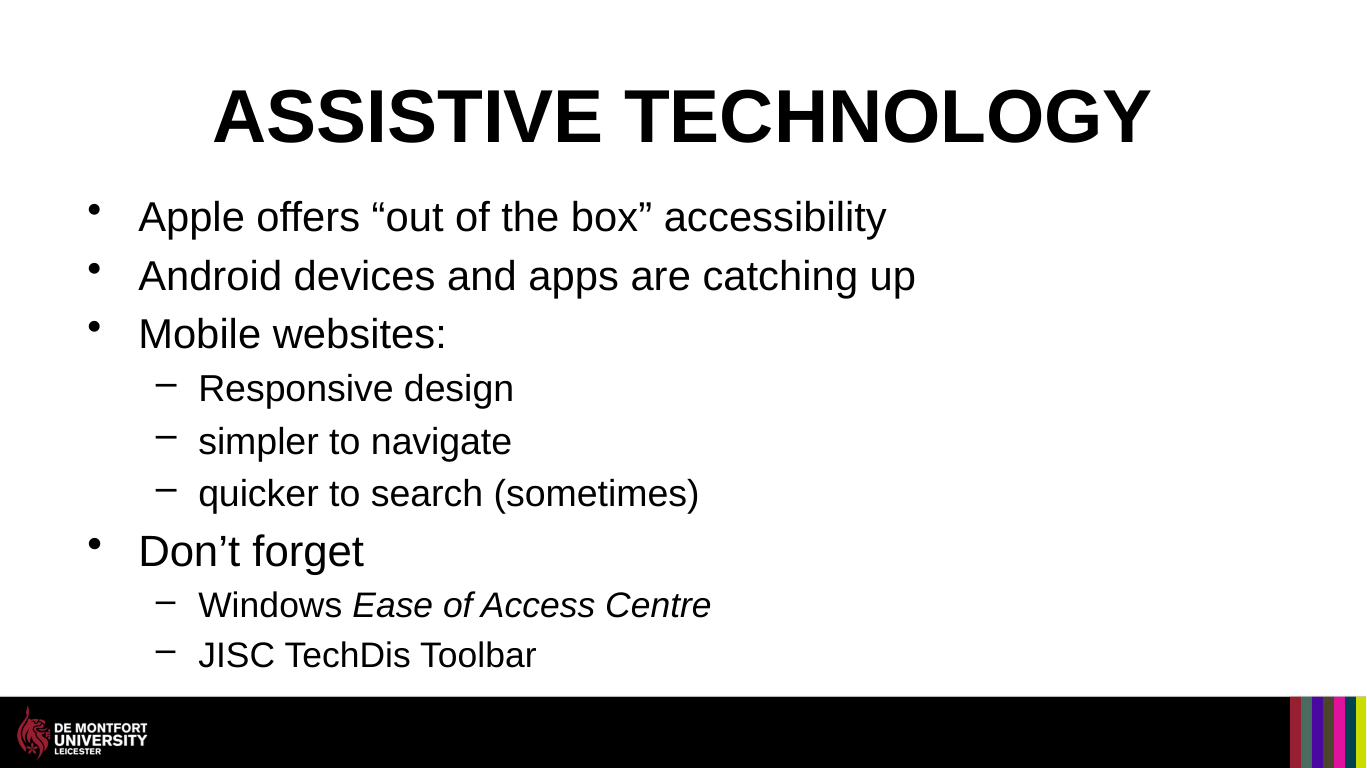

# Assistive technology
Apple offers “out of the box” accessibility
Android devices and apps are catching up
Mobile websites:
Responsive design
simpler to navigate
quicker to search (sometimes)
Don’t forget
Windows Ease of Access Centre
JISC TechDis Toolbar